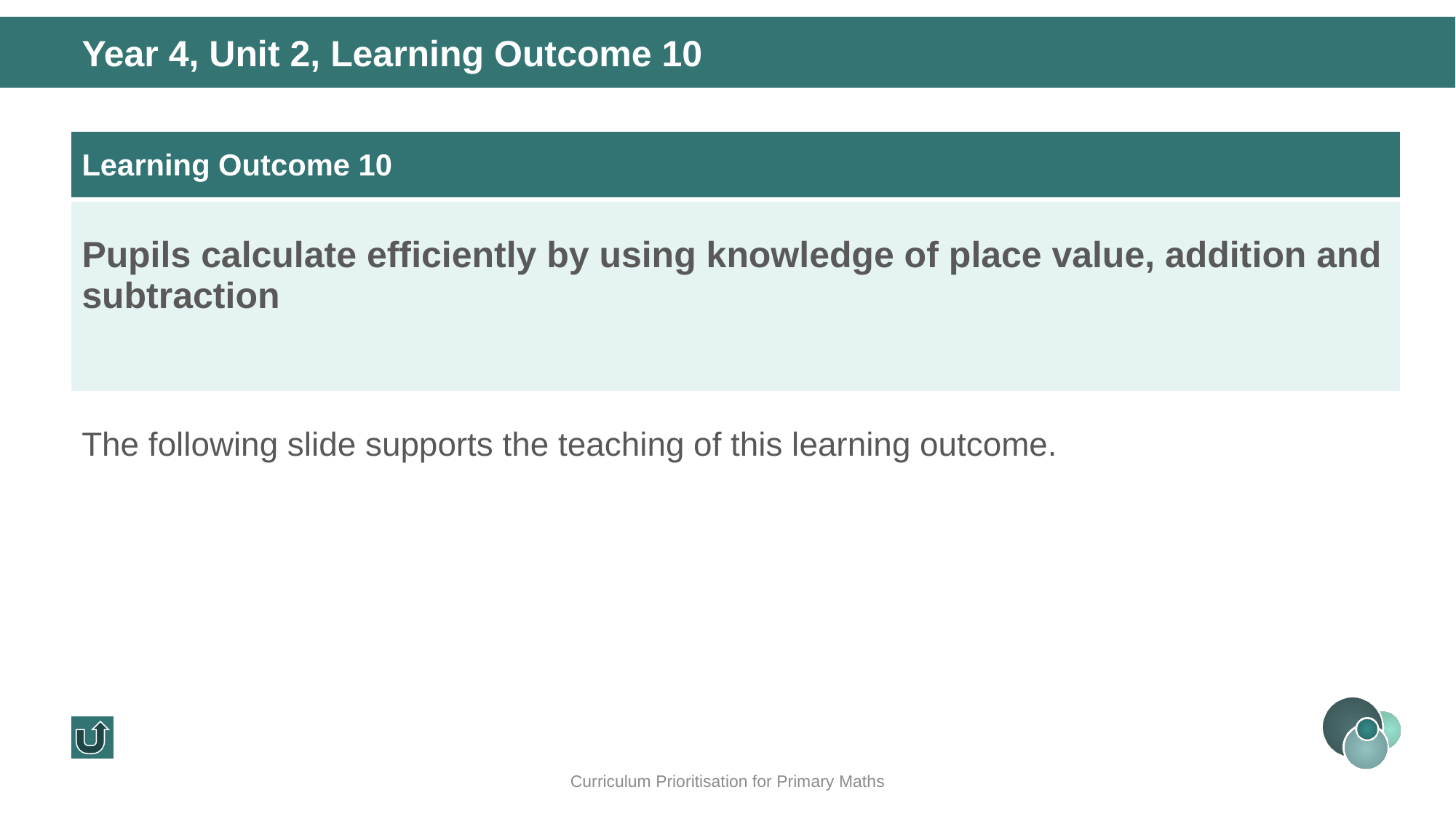

Year 4, Unit 2, Learning Outcome 10
| Learning Outcome 10 |
| --- |
| Pupils calculate efficiently by using knowledge of place value, addition and subtraction |
The following slide supports the teaching of this learning outcome.

Curriculum Prioritisation for Primary Maths